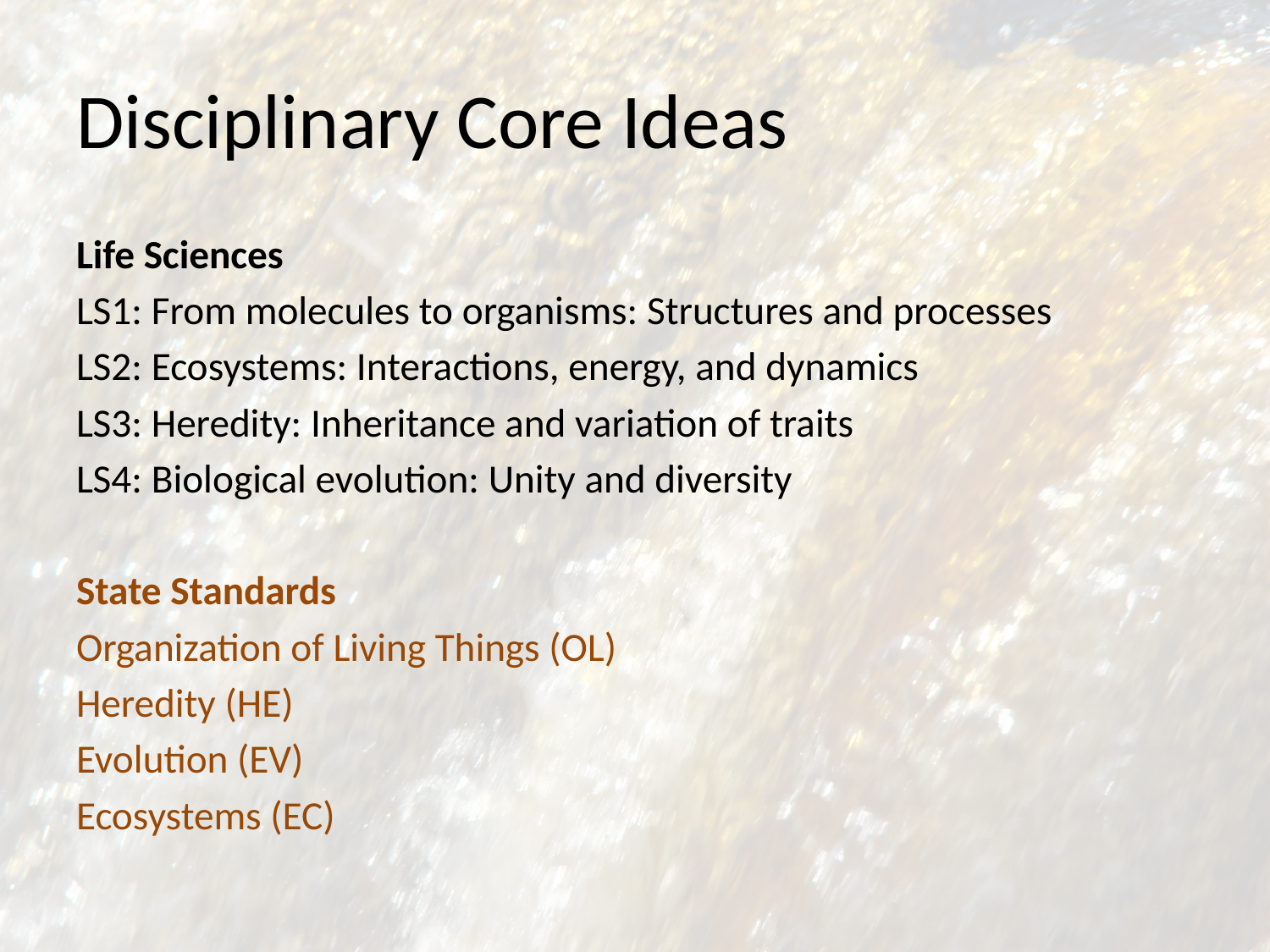

# Disciplinary Core Ideas
Life Sciences
LS1: From molecules to organisms: Structures and processes
LS2: Ecosystems: Interactions, energy, and dynamics
LS3: Heredity: Inheritance and variation of traits
LS4: Biological evolution: Unity and diversity

State Standards
Organization of Living Things (OL)
Heredity (HE)
Evolution (EV)
Ecosystems (EC)